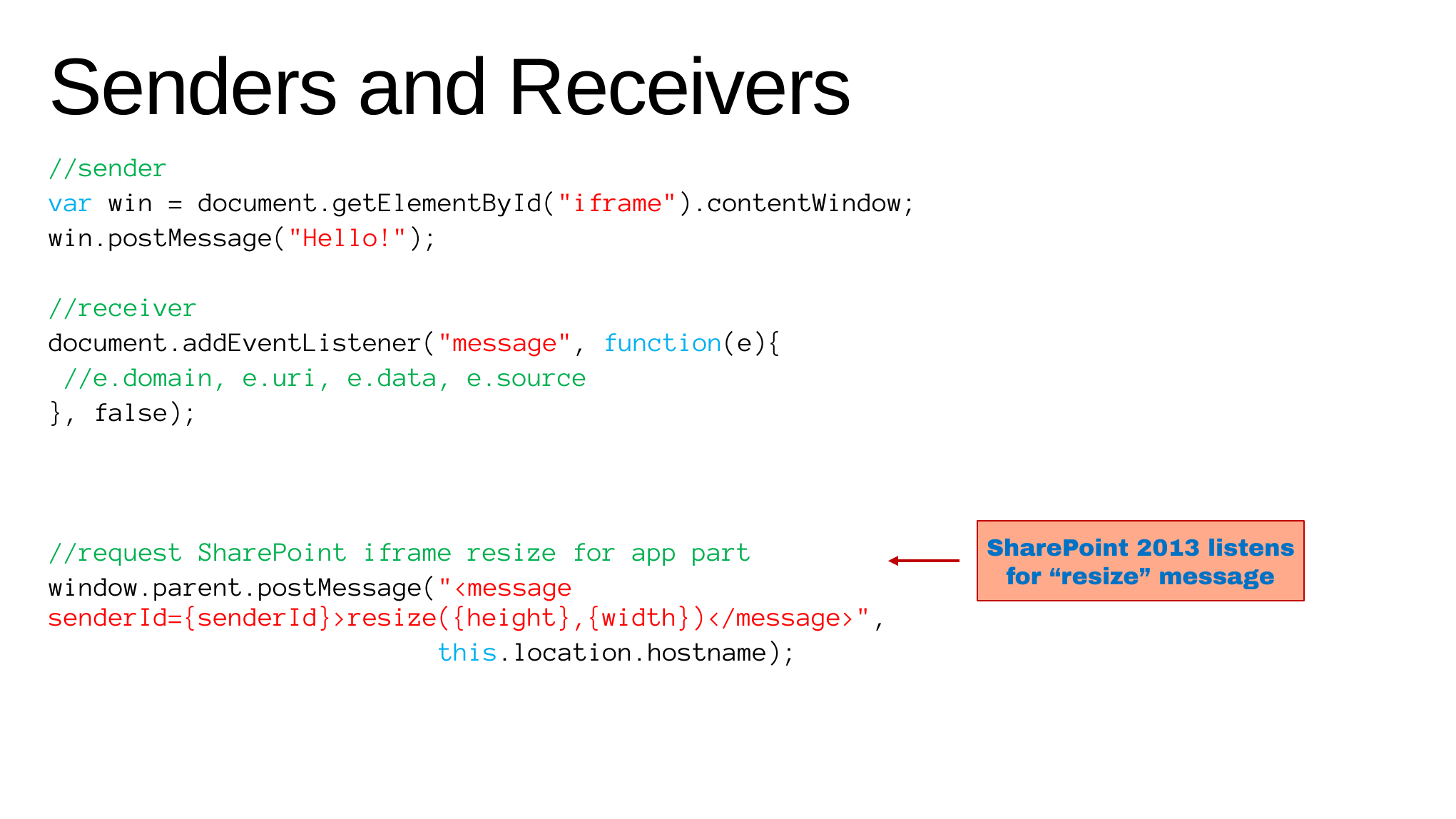

# Senders and Receivers
//sender
var win = document.getElementById("iframe").contentWindow;
win.postMessage("Hello!");

//receiver
document.addEventListener("message", function(e){
 //e.domain, e.uri, e.data, e.source
}, false);

//request SharePoint iframe resize for app part
window.parent.postMessage("<message senderId={senderId}>resize({height},{width})</message>",
                          this.location.hostname);
SharePoint 2013 listens for “resize” message